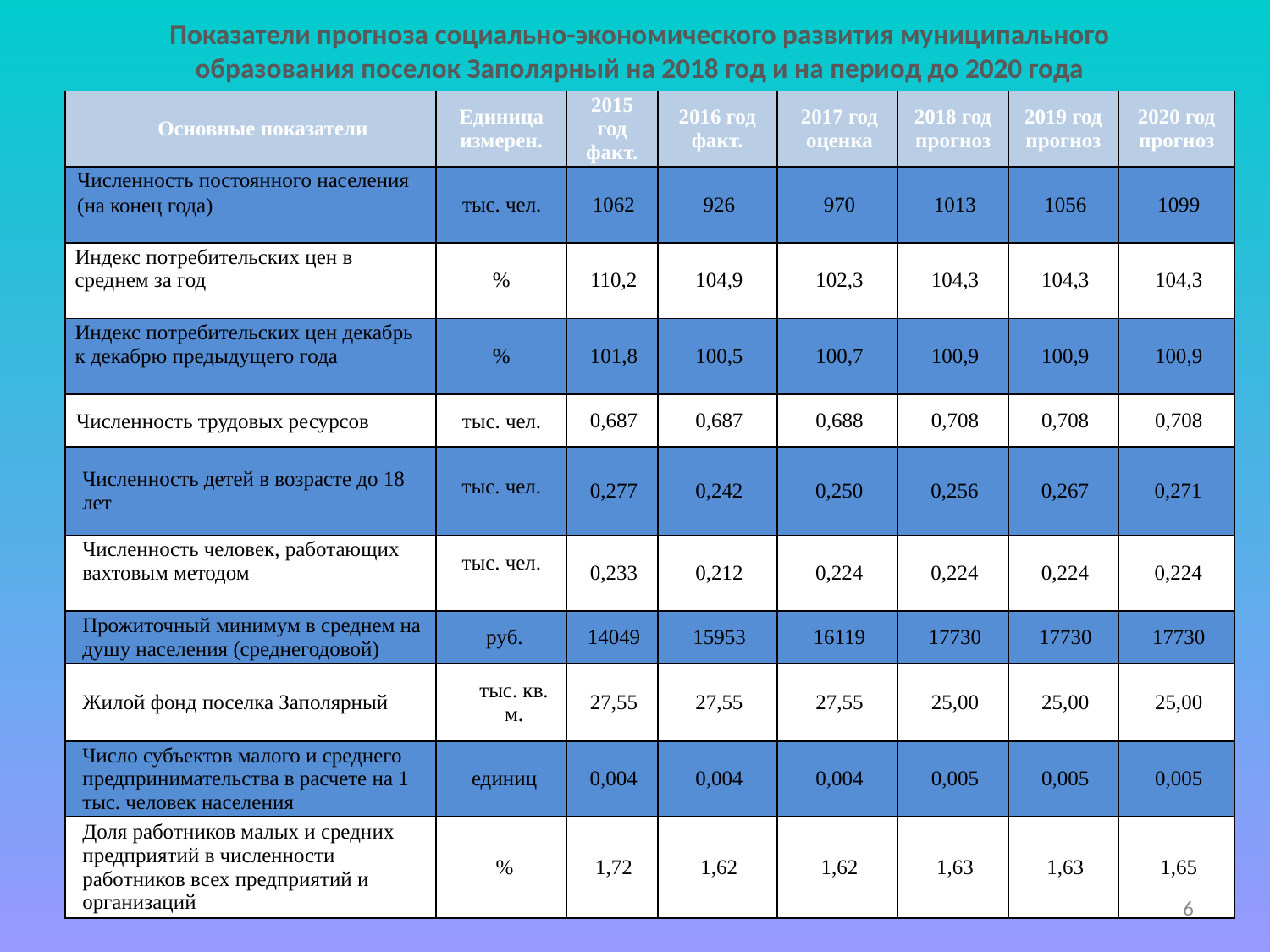

Показатели прогноза социально-экономического развития муниципального образования поселок Заполярный на 2018 год и на период до 2020 года
| Основные показатели | Единица измерен. | 2015 год факт. | 2016 год факт. | 2017 год оценка | 2018 год прогноз | 2019 год прогноз | 2020 год прогноз |
| --- | --- | --- | --- | --- | --- | --- | --- |
| Численность постоянного населения (на конец года) | тыс. чел. | 1062 | 926 | 970 | 1013 | 1056 | 1099 |
| Индекс потребительских цен в среднем за год | % | 110,2 | 104,9 | 102,3 | 104,3 | 104,3 | 104,3 |
| Индекс потребительских цен декабрь к декабрю предыдущего года | % | 101,8 | 100,5 | 100,7 | 100,9 | 100,9 | 100,9 |
| Численность трудовых ресурсов | тыс. чел. | 0,687 | 0,687 | 0,688 | 0,708 | 0,708 | 0,708 |
| Численность детей в возрасте до 18 лет | тыс. чел. | 0,277 | 0,242 | 0,250 | 0,256 | 0,267 | 0,271 |
| Численность человек, работающих вахтовым методом | тыс. чел. | 0,233 | 0,212 | 0,224 | 0,224 | 0,224 | 0,224 |
| Прожиточный минимум в среднем на душу населения (среднегодовой) | руб. | 14049 | 15953 | 16119 | 17730 | 17730 | 17730 |
| Жилой фонд поселка Заполярный | тыс. кв. м. | 27,55 | 27,55 | 27,55 | 25,00 | 25,00 | 25,00 |
| Число субъектов малого и среднего предпринимательства в расчете на 1 тыс. человек населения | единиц | 0,004 | 0,004 | 0,004 | 0,005 | 0,005 | 0,005 |
| Доля работников малых и средних предприятий в численности работников всех предприятий и организаций | % | 1,72 | 1,62 | 1,62 | 1,63 | 1,63 | 1,65 |
6